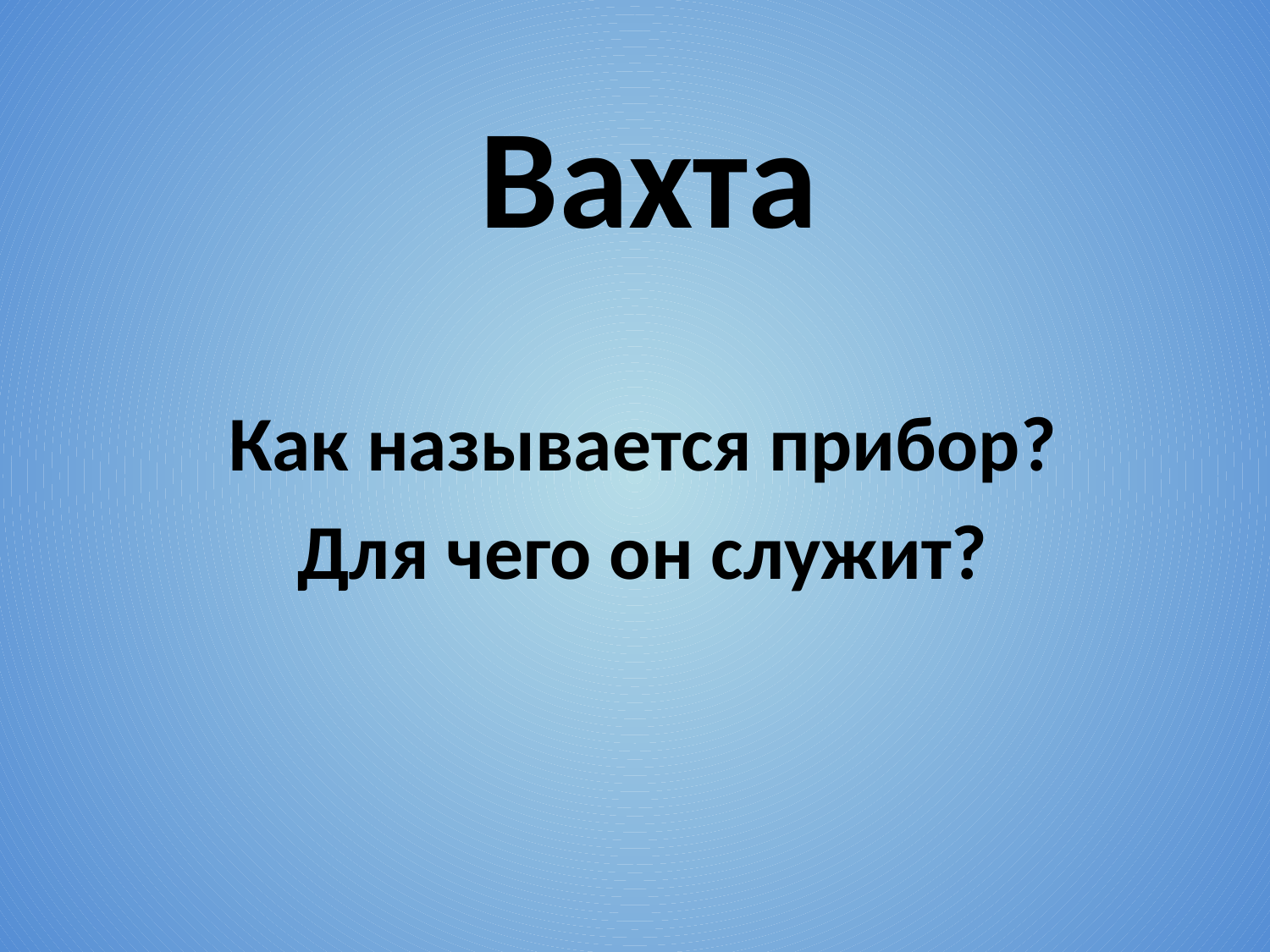

# Вахта
Как называется прибор?
Для чего он служит?